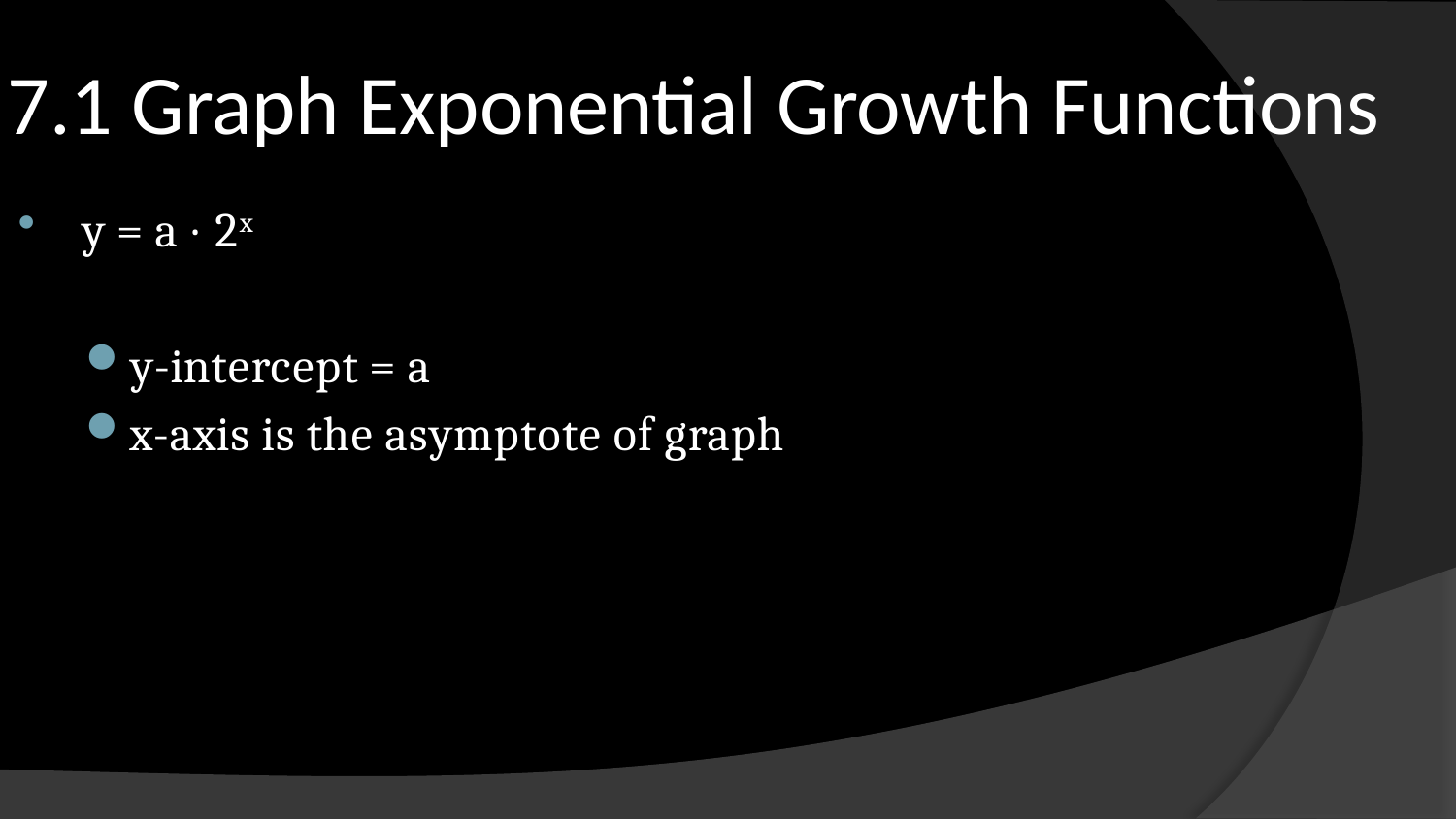

# 7.1 Graph Exponential Growth Functions
y = a · 2x

y-intercept = a
x-axis is the asymptote of graph